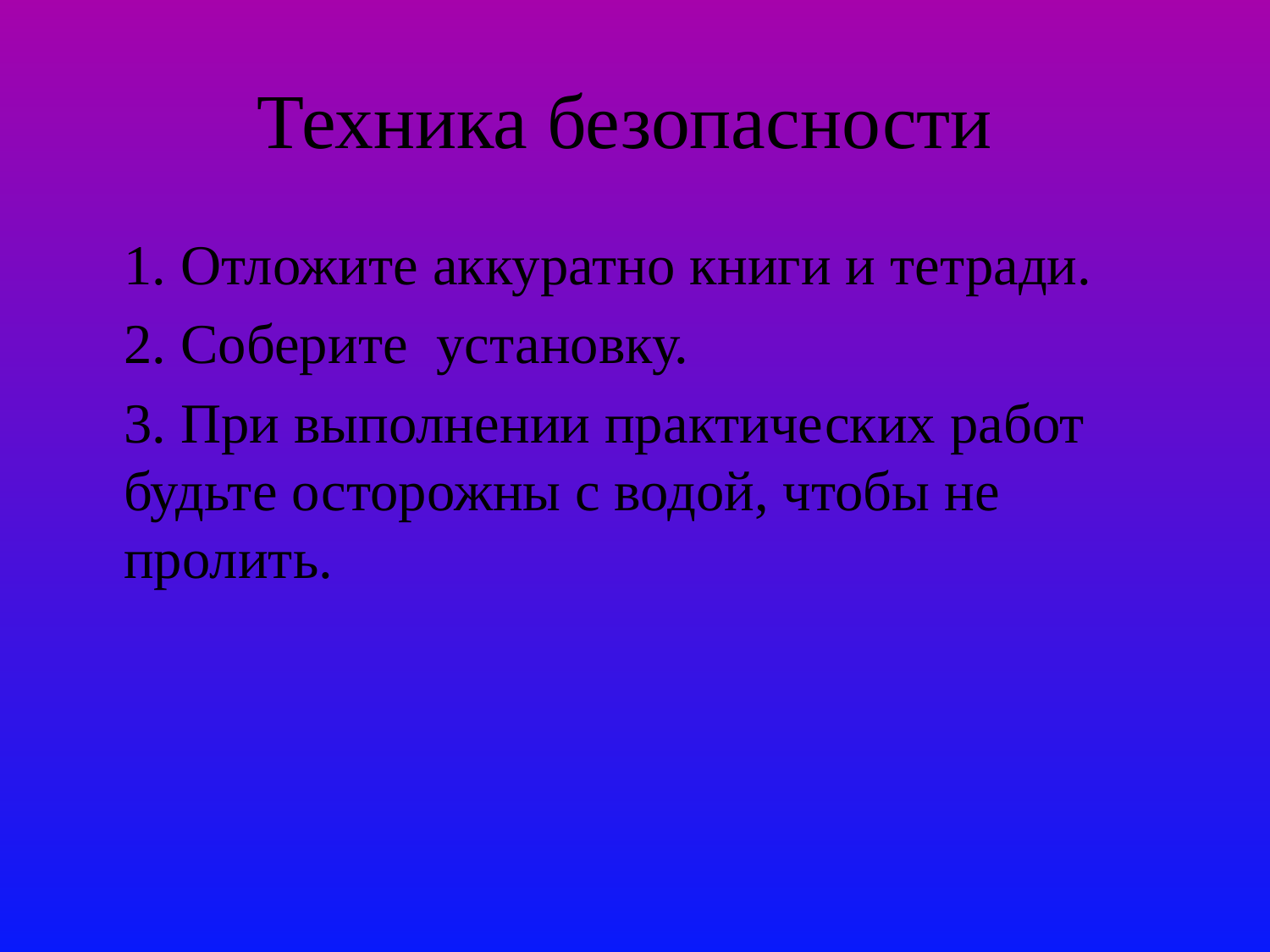

# Техника безопасности
	1. Отложите аккуратно книги и тетради.
	2. Соберите  установку.
	3. При выполнении практических работ будьте осторожны с водой, чтобы не пролить.